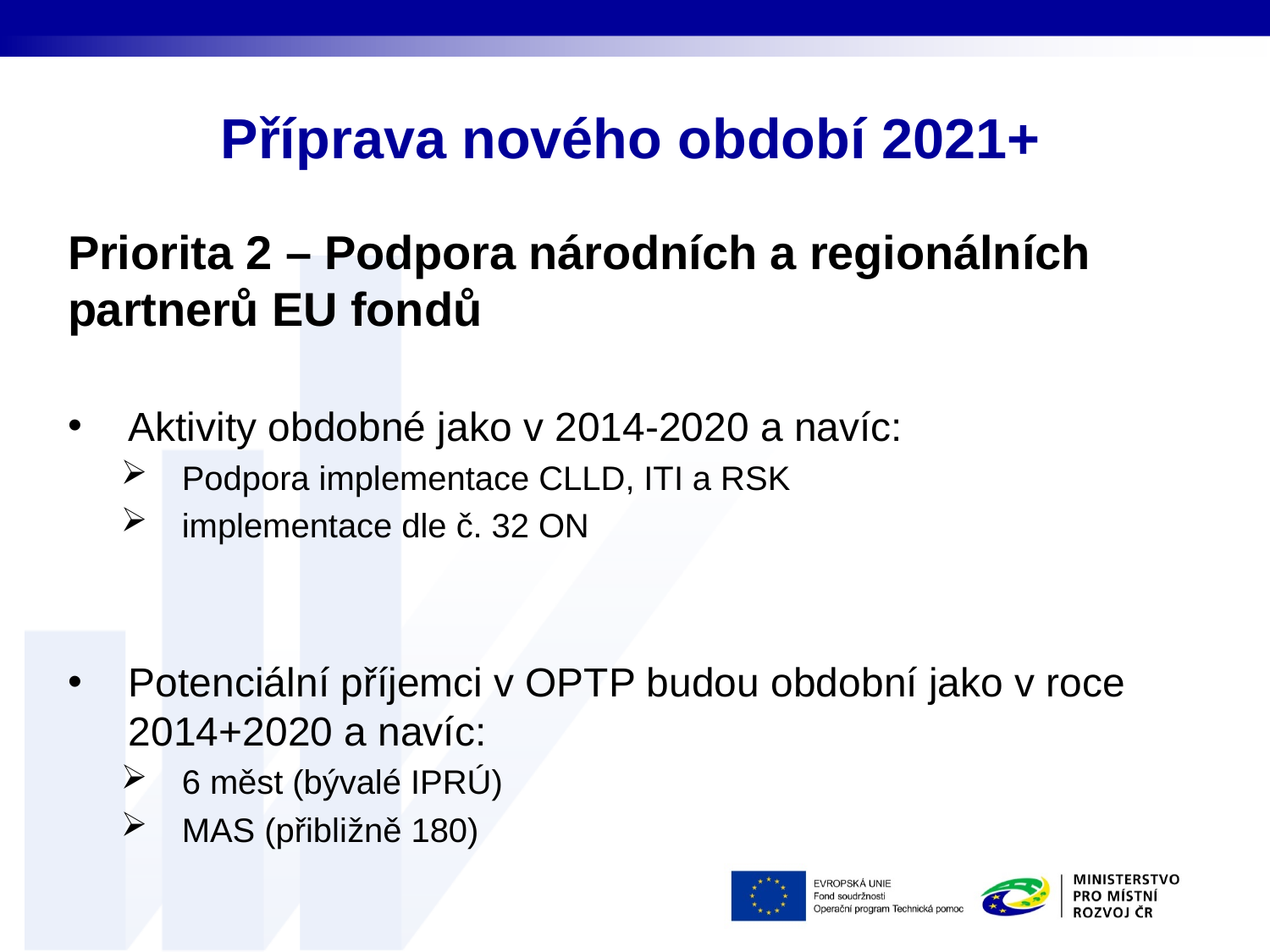

# Příprava nového období 2021+
Priorita 2 – Podpora národních a regionálních partnerů EU fondů

Aktivity obdobné jako v 2014-2020 a navíc:
Podpora implementace CLLD, ITI a RSK
implementace dle č. 32 ON

Potenciální příjemci v OPTP budou obdobní jako v roce 2014+2020 a navíc:
6 měst (bývalé IPRÚ)
MAS (přibližně 180)